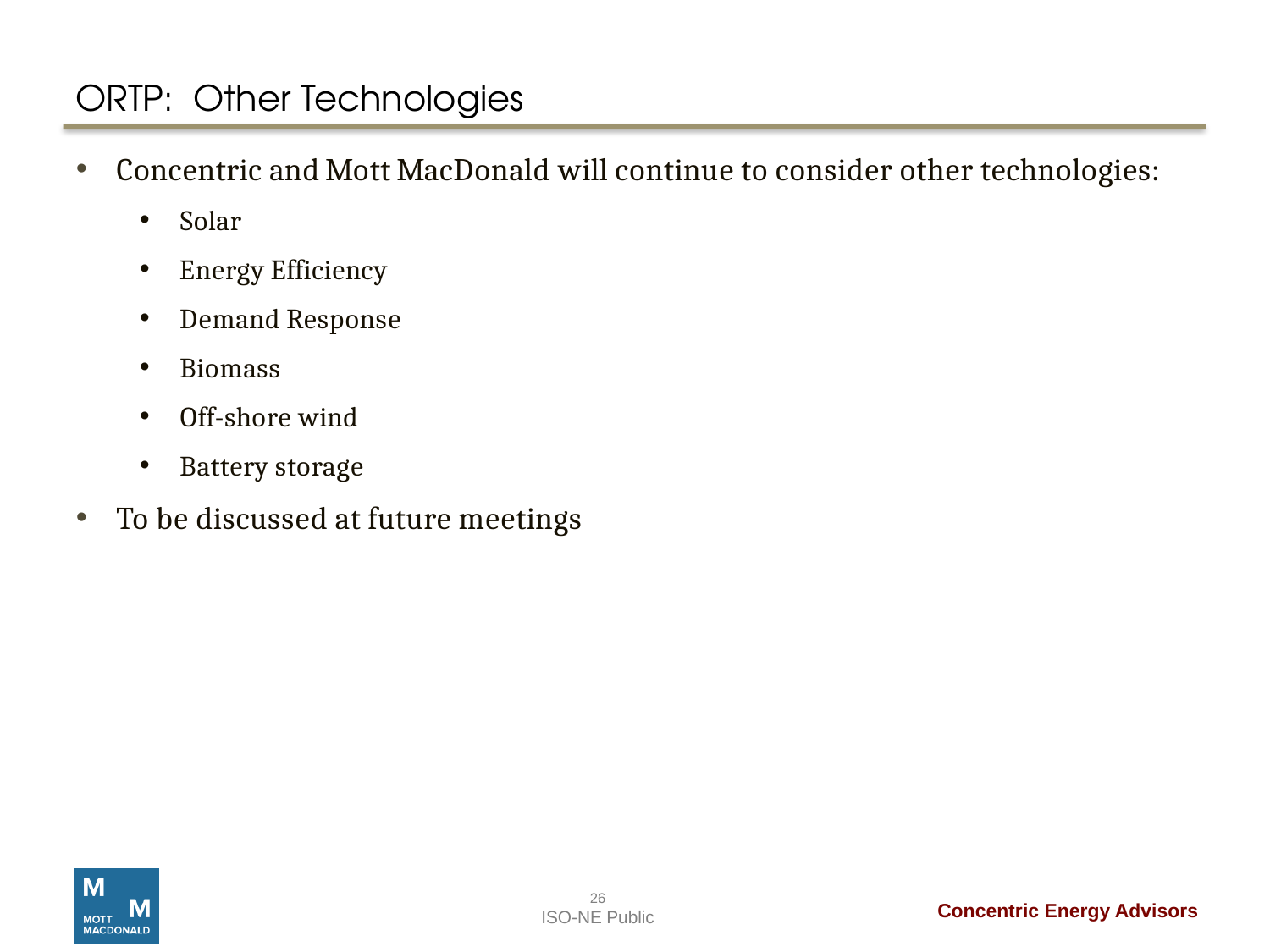

# ORTP:  Other Technologies
Concentric and Mott MacDonald will continue to consider other technologies:
Solar
Energy Efficiency
Demand Response
Biomass
Off-shore wind
Battery storage
To be discussed at future meetings